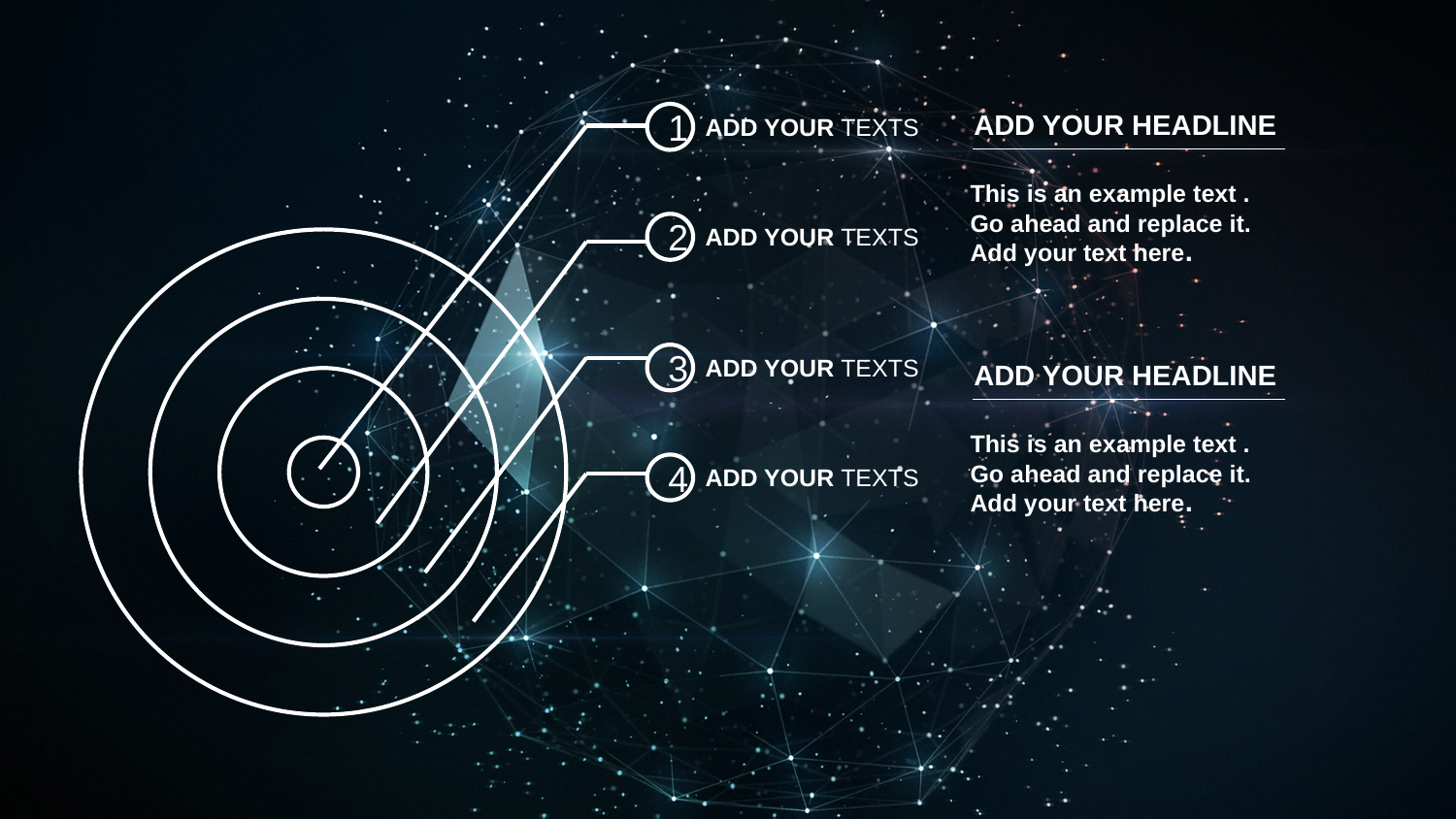

ADD YOUR HEADLINE

This is an example text .
Go ahead and replace it.
Add your text here.
1
ADD YOUR TEXTS
2
ADD YOUR TEXTS
3
ADD YOUR TEXTS
ADD YOUR HEADLINE

This is an example text .
Go ahead and replace it.
Add your text here.
4
ADD YOUR TEXTS